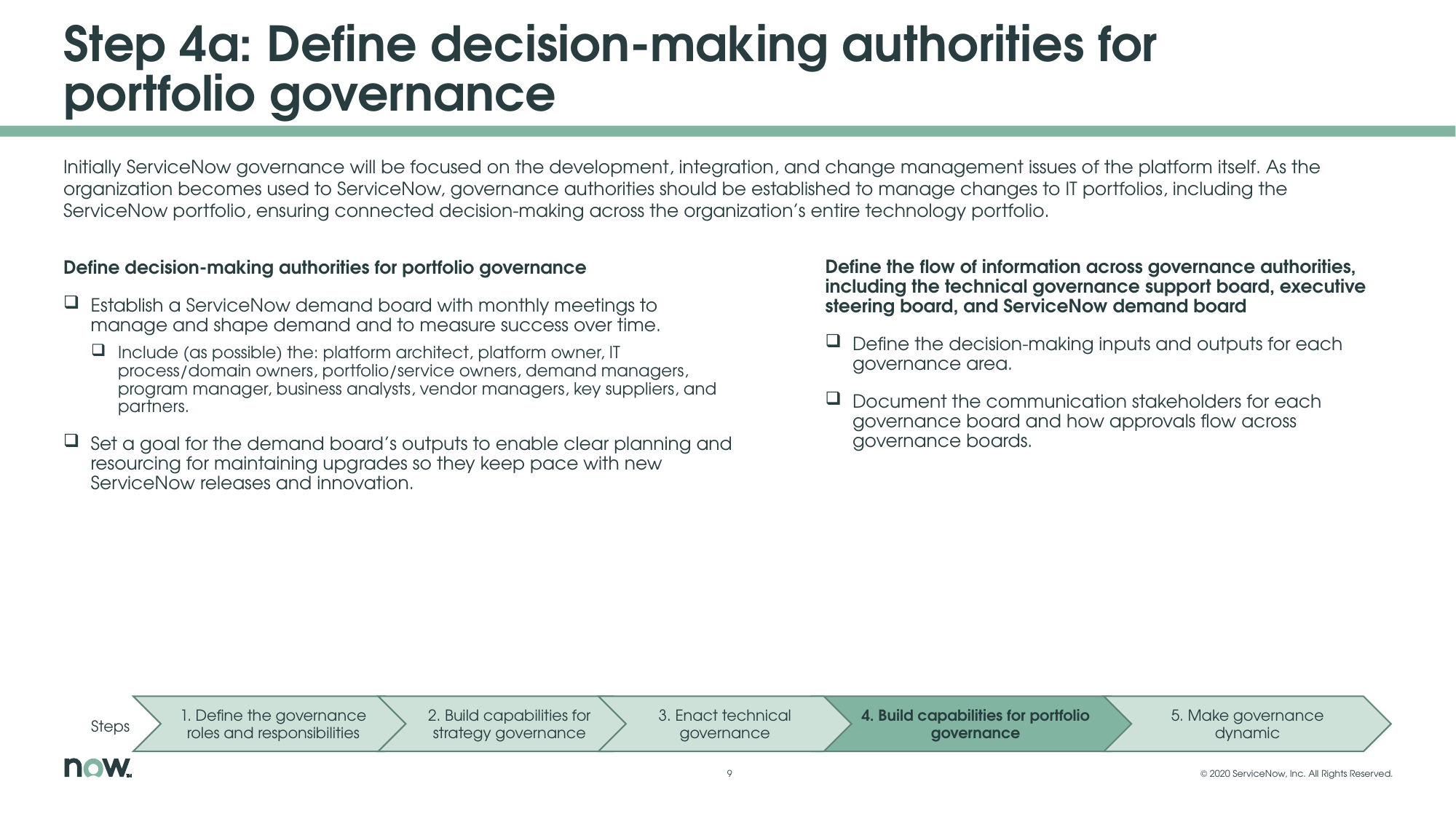

# Step 4a: Define decision-making authorities for portfolio governance

Initially ServiceNow governance will be focused on the development, integration, and change management issues of the platform itself. As the organization becomes used to ServiceNow, governance authorities should be established to manage changes to IT portfolios, including the ServiceNow portfolio, ensuring connected decision-making across the organization’s entire technology portfolio.
Define the flow of information across governance authorities, including the technical governance support board, executive steering board, and ServiceNow demand board
Define the decision-making inputs and outputs for each governance area.
Document the communication stakeholders for each governance board and how approvals flow across governance boards.
Define decision-making authorities for portfolio governance
Establish a ServiceNow demand board with monthly meetings to manage and shape demand and to measure success over time.
Include (as possible) the: platform architect, platform owner, IT process/domain owners, portfolio/service owners, demand managers, program manager, business analysts, vendor managers, key suppliers, and  partners.
Set a goal for the demand board’s outputs to enable clear planning and resourcing for maintaining upgrades so they keep pace with new ServiceNow releases and innovation.

1. Define the governance roles and responsibilities
2. Build capabilities for strategy governance
3. Enact technical governance
4. Build capabilities for portfolio governance
5. Make governance dynamic
Steps